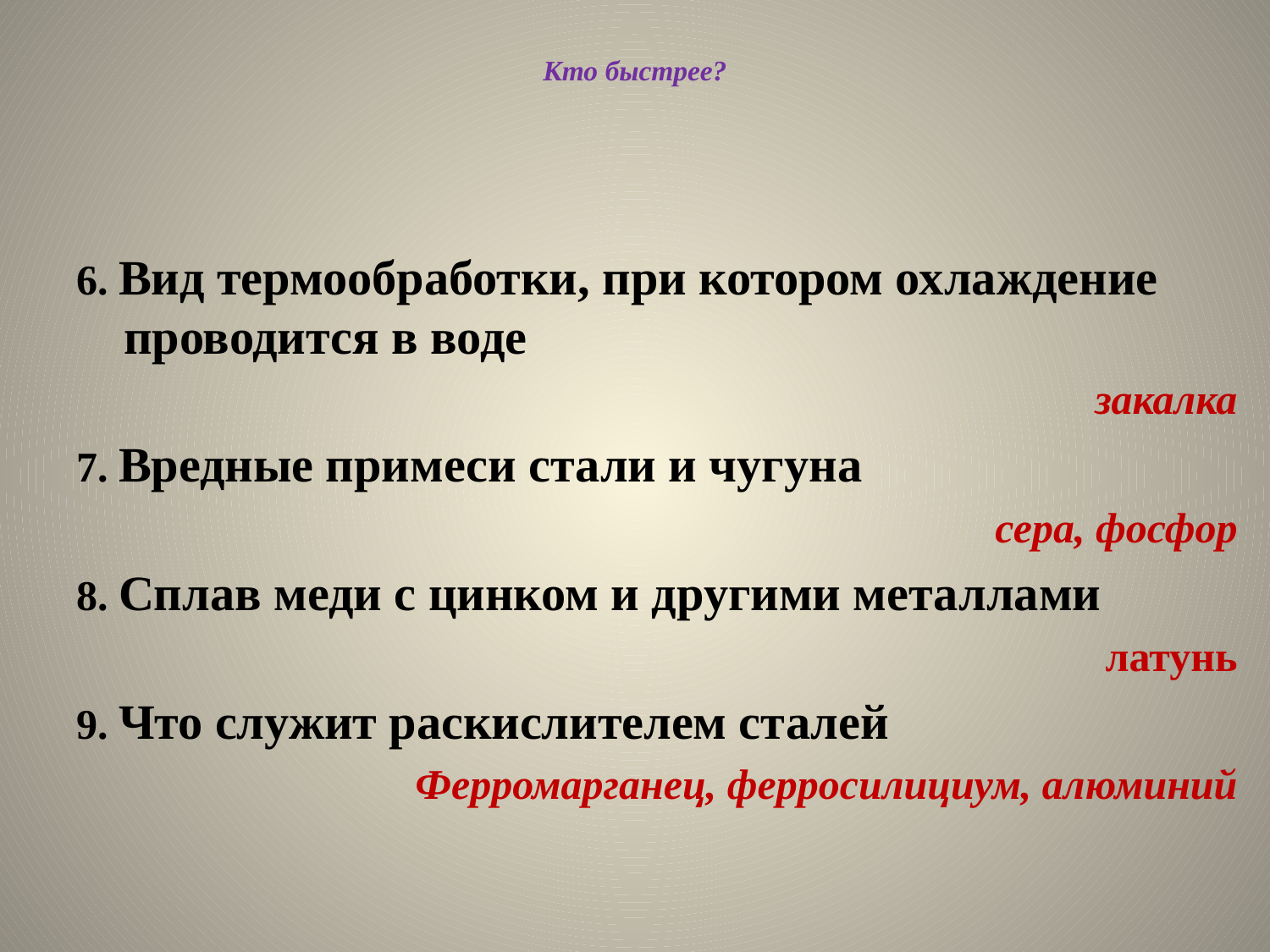

# Кто быстрее?

6. Вид термообработки, при котором охлаждение проводится в воде
закалка
7. Вредные примеси стали и чугуна
сера, фосфор
8. Сплав меди с цинком и другими металлами
латунь
9. Что служит раскислителем сталей
Ферромарганец, ферросилициум, алюминий